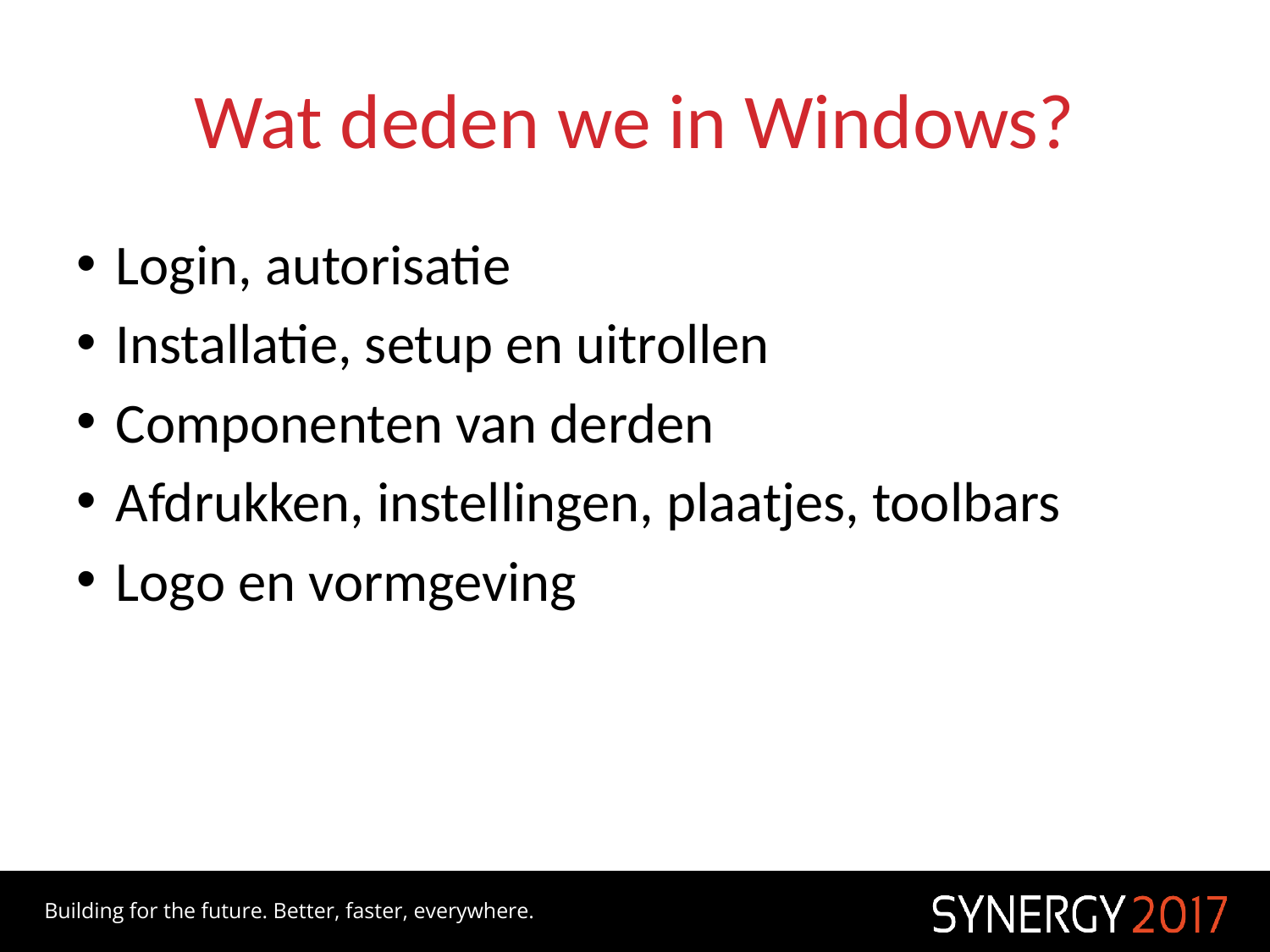

# Wat deden we in Windows?
Login, autorisatie
Installatie, setup en uitrollen
Componenten van derden
Afdrukken, instellingen, plaatjes, toolbars
Logo en vormgeving